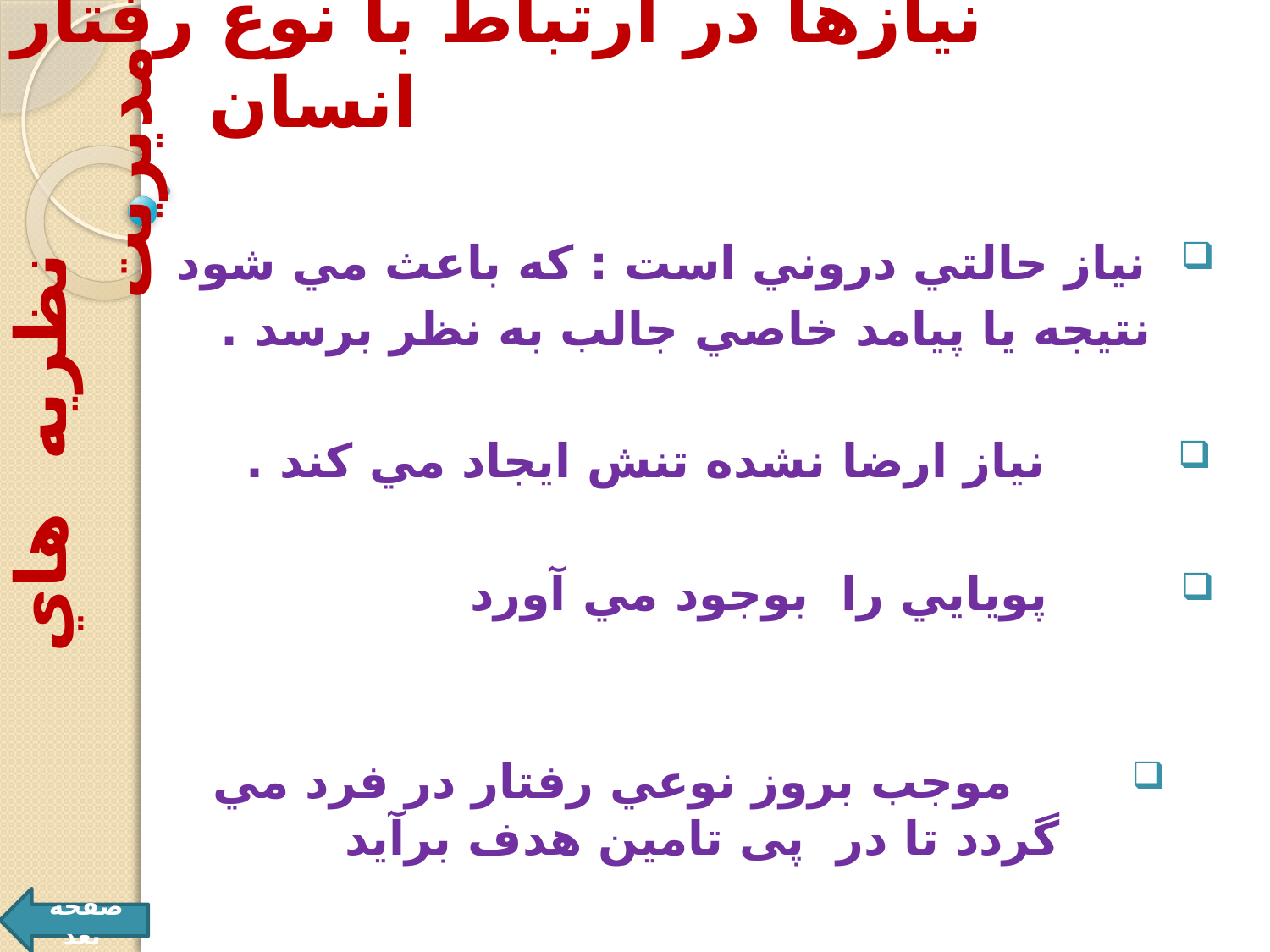

# نيازها در ارتباط با نوع رفتار انسان
  نياز حالتي دروني است : كه باعث مي شود
نتيجه يا پيامد خاصي جالب به نظر برسد .

        نياز ارضا نشده تنش ايجاد مي كند .

        پويايي را  بوجود مي آورد

       موجب بروز نوعي رفتار در فرد مي گردد تا در  پی تامین هدف برآید

    نظريه هاي مديريت
صفحه  بعد